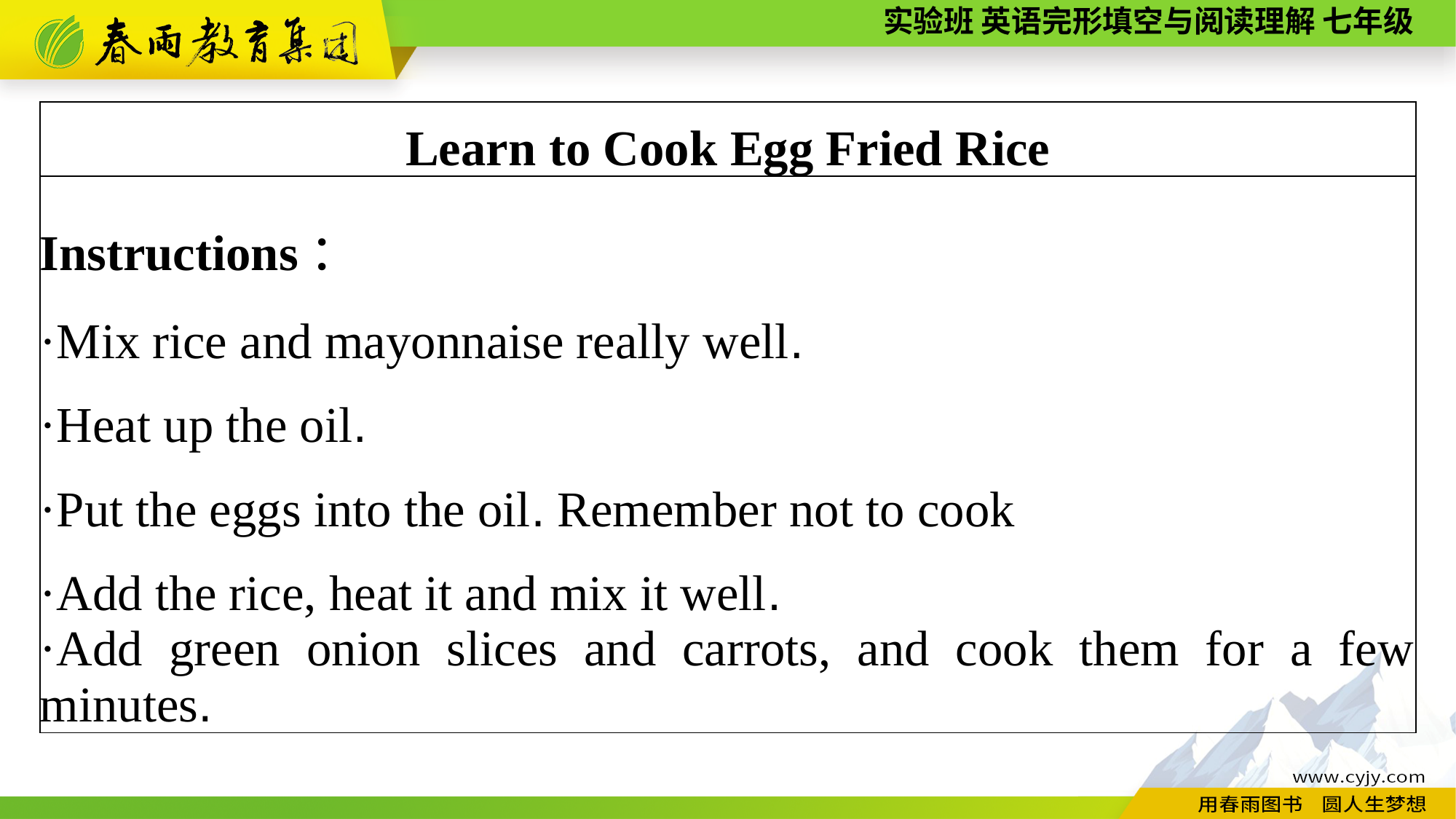

| Learn to Cook Egg Fried Rice |
| --- |
| Instructions： ·Mix rice and mayonnaise really well. ·Heat up the oil. ·Put the eggs into the oil. Remember not to cook ·Add the rice, heat it and mix it well. ·Add green onion slices and carrots, and cook them for a few minutes. |